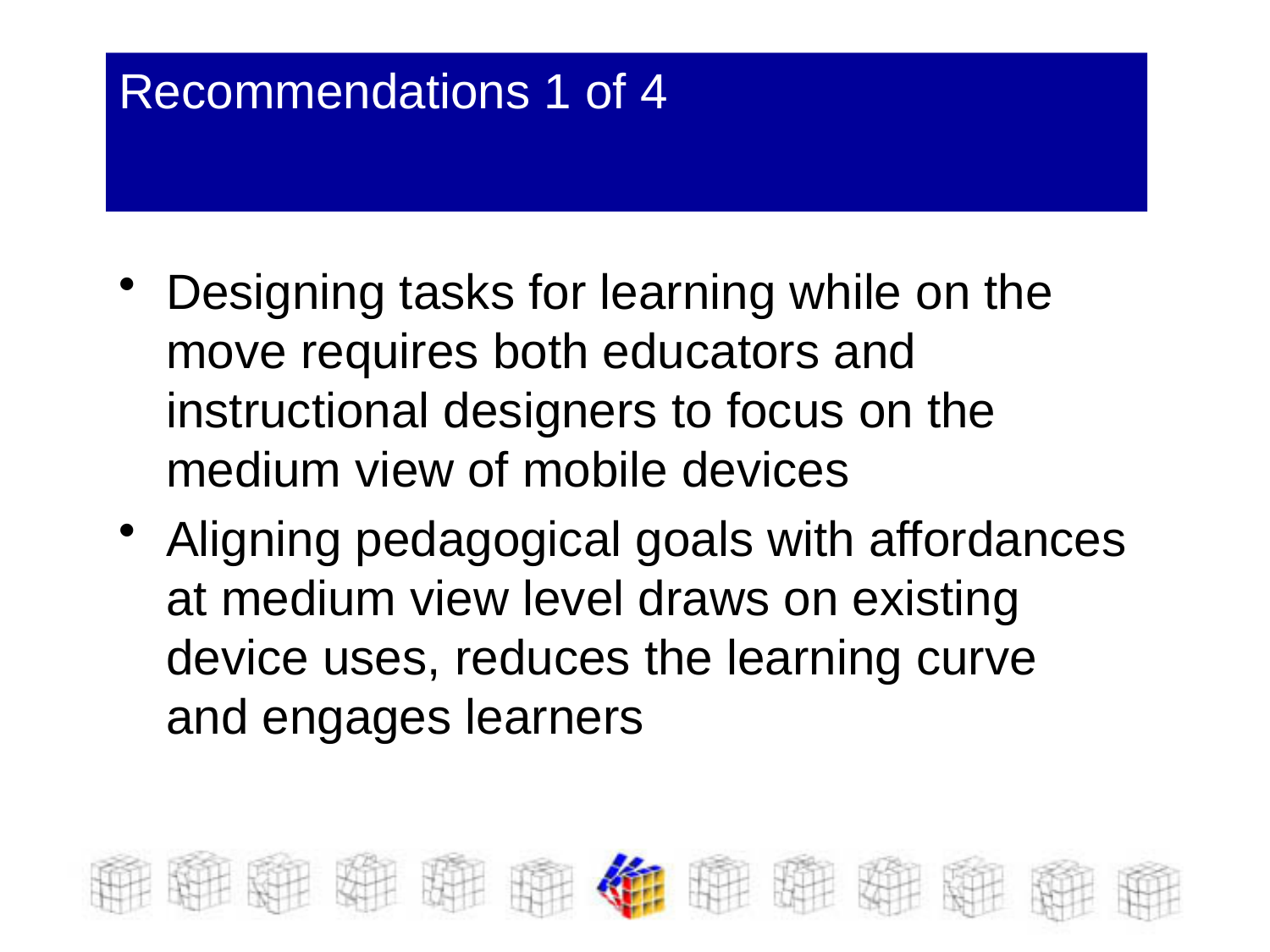

# Recommendations 1 of 4
Designing tasks for learning while on the move requires both educators and instructional designers to focus on the medium view of mobile devices
Aligning pedagogical goals with affordances at medium view level draws on existing device uses, reduces the learning curve and engages learners